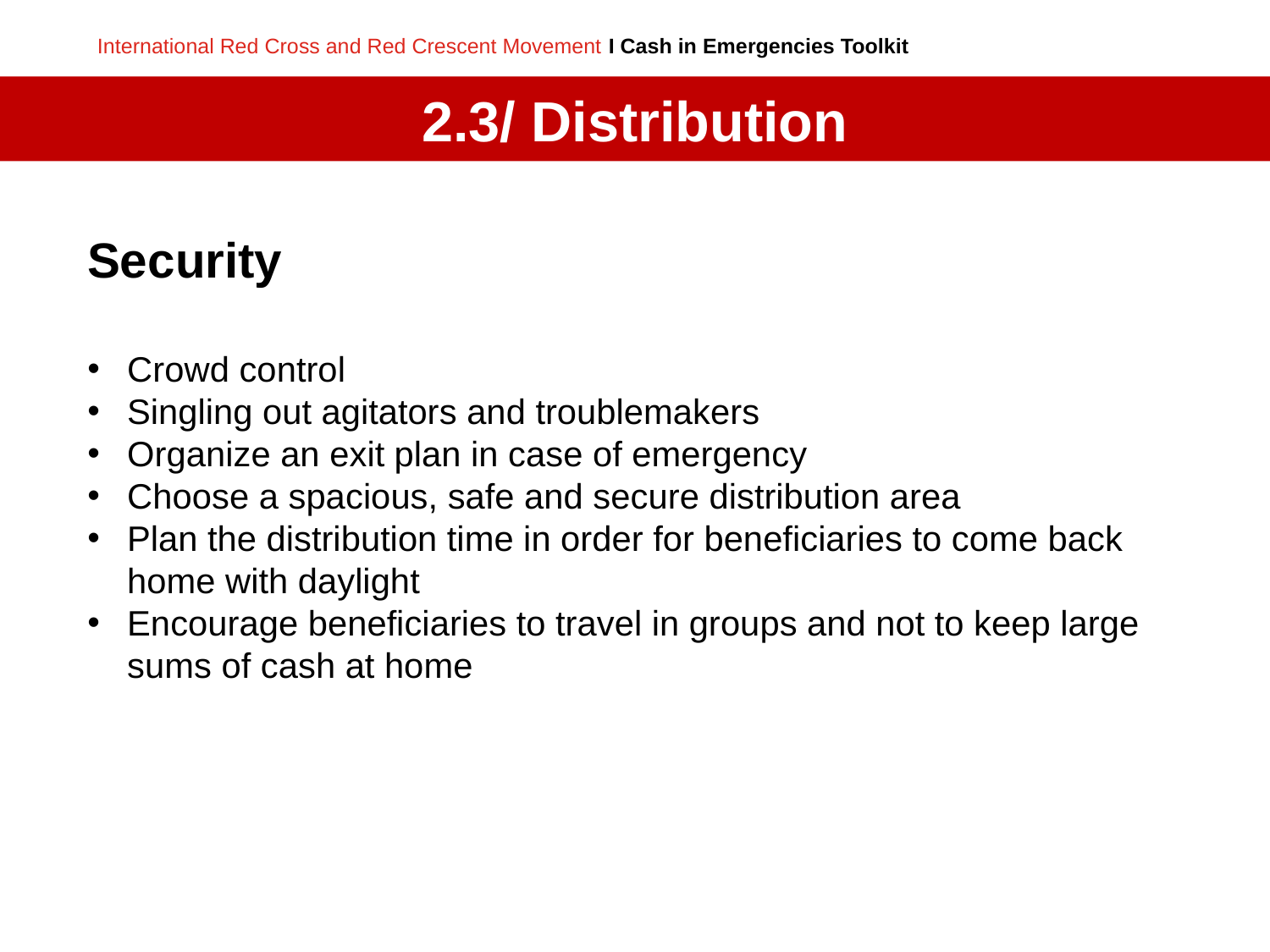

# 2.3/ Distribution

Security

Crowd control
Singling out agitators and troublemakers
Organize an exit plan in case of emergency
Choose a spacious, safe and secure distribution area
Plan the distribution time in order for beneficiaries to come back home with daylight
Encourage beneficiaries to travel in groups and not to keep large sums of cash at home